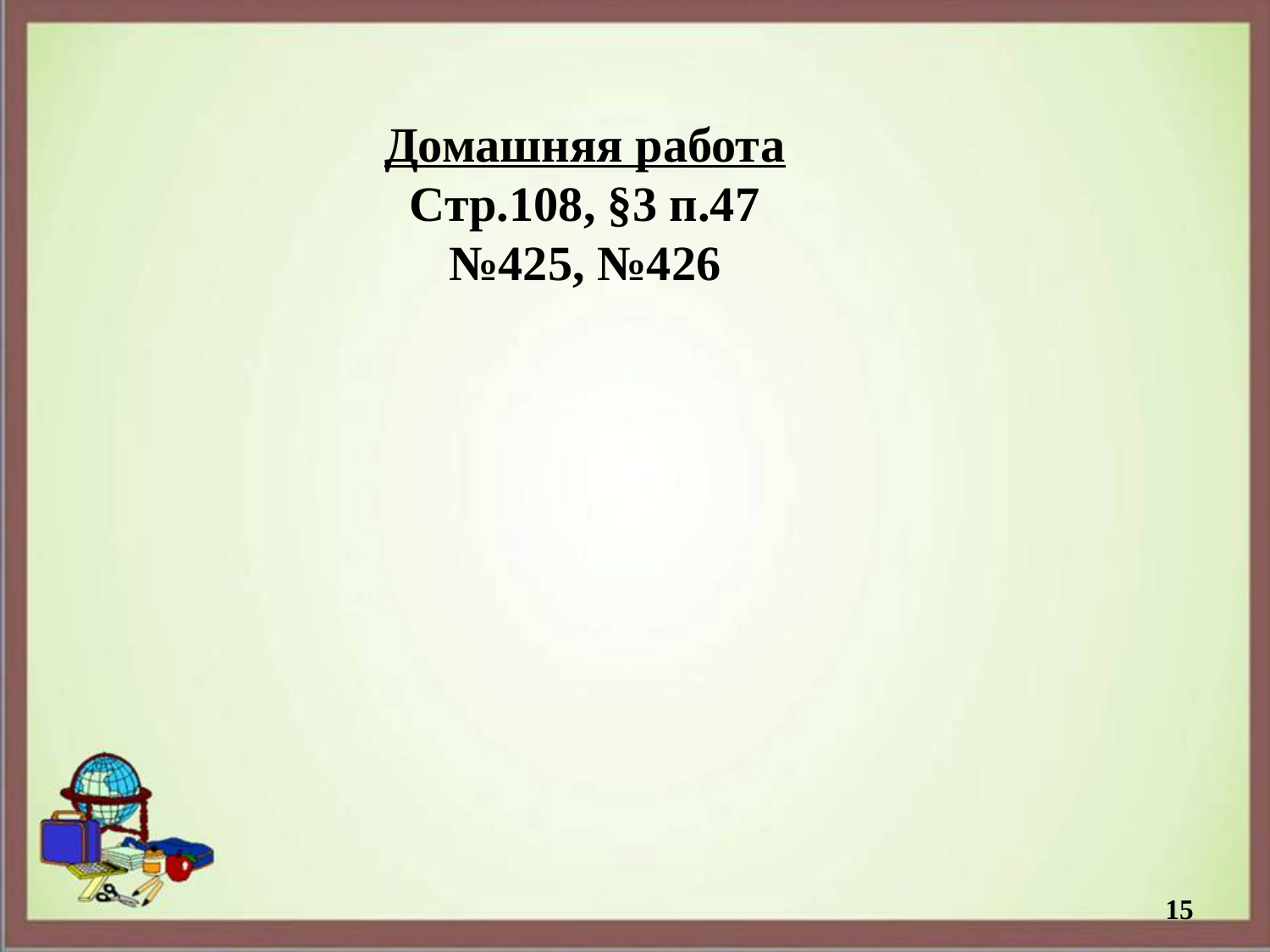

Домашняя работа
Стр.108, §3 п.47
№425, №426
15